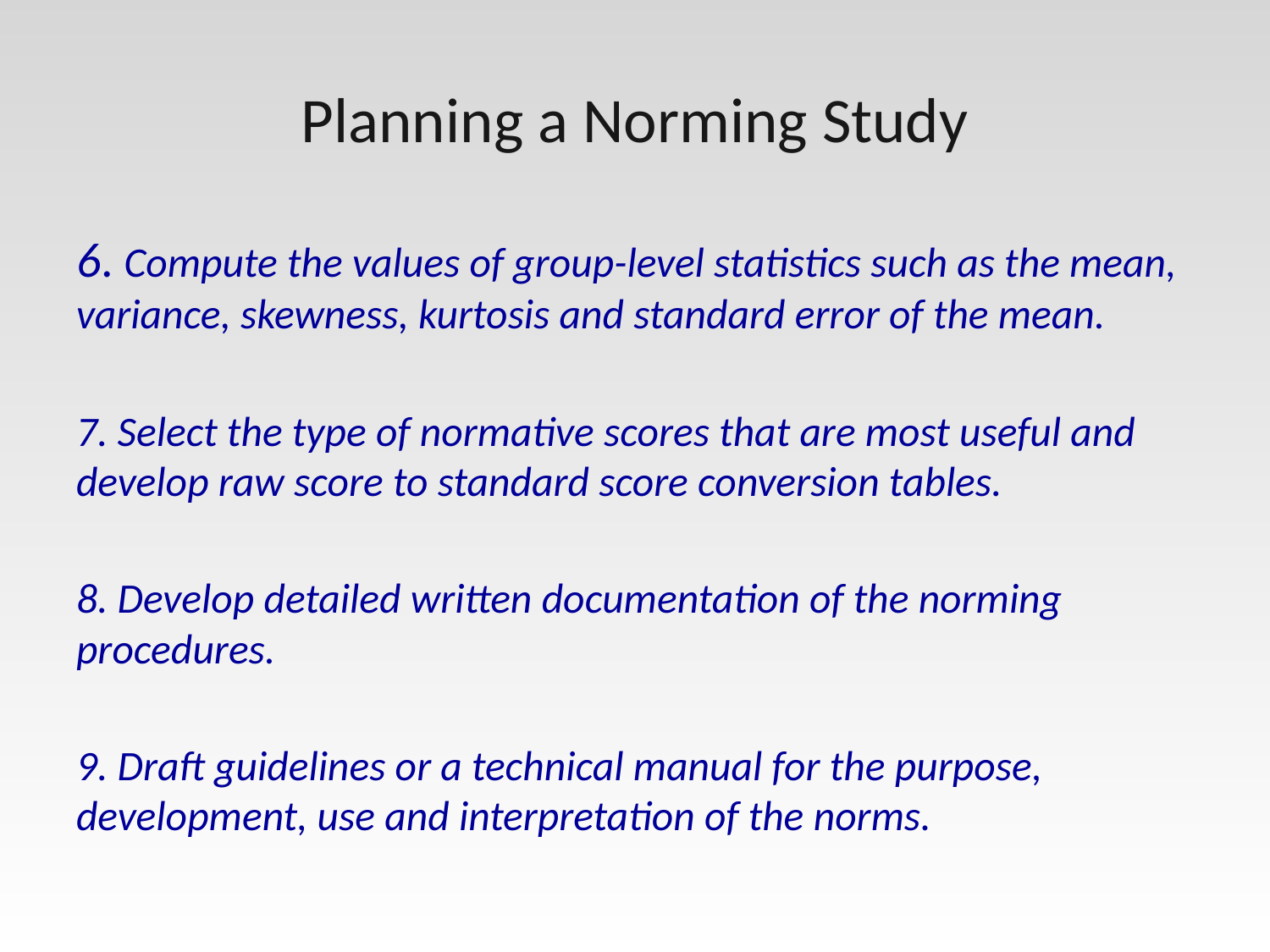

# Planning a Norming Study
6. Compute the values of group-level statistics such as the mean, variance, skewness, kurtosis and standard error of the mean.

7. Select the type of normative scores that are most useful and develop raw score to standard score conversion tables.

8. Develop detailed written documentation of the norming procedures.

9. Draft guidelines or a technical manual for the purpose, development, use and interpretation of the norms.